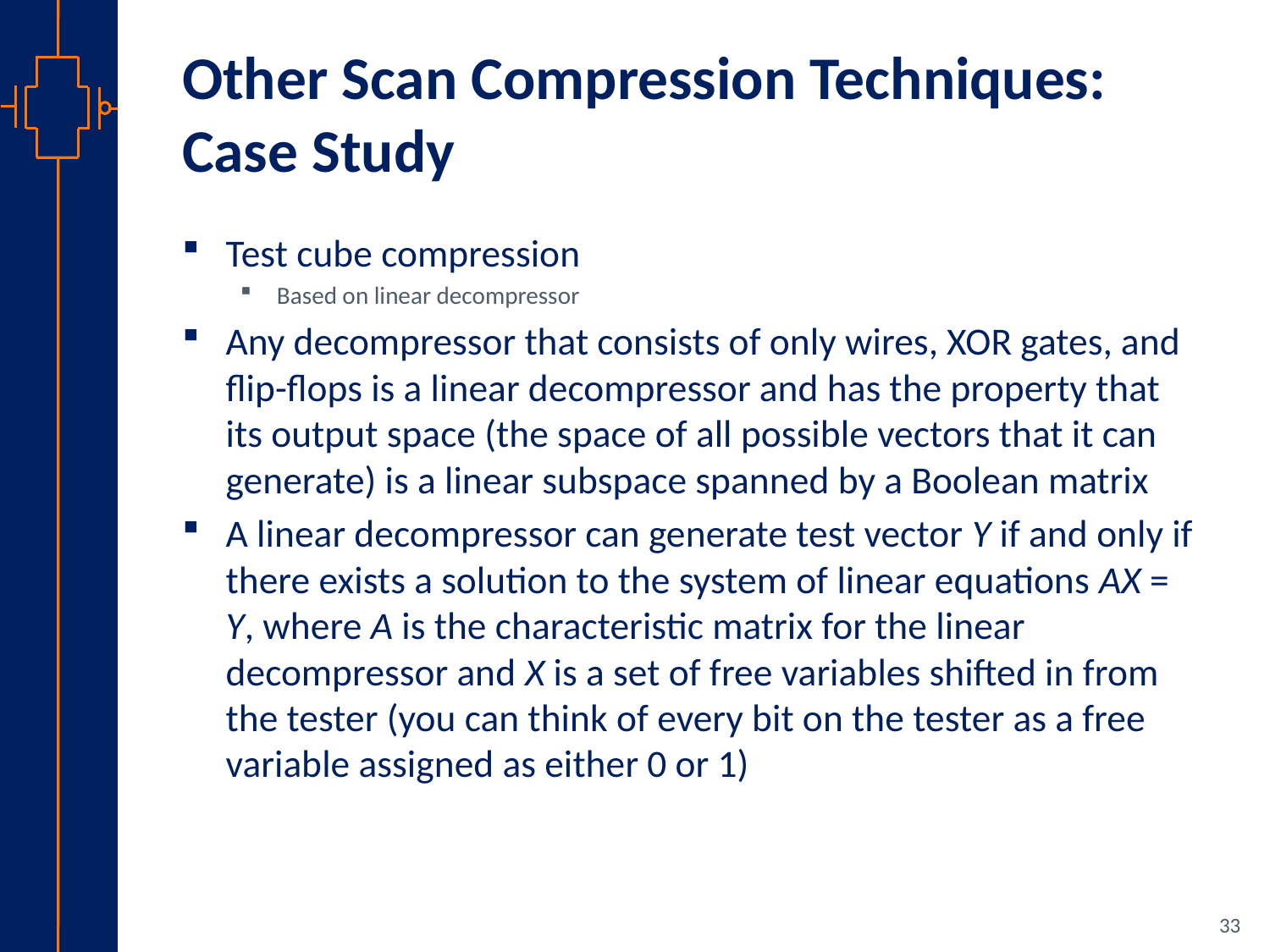

# Other Scan Compression Techniques: Case Study
Test cube compression
Based on linear decompressor
Any decompressor that consists of only wires, XOR gates, and flip-flops is a linear decompressor and has the property that its output space (the space of all possible vectors that it can generate) is a linear subspace spanned by a Boolean matrix
A linear decompressor can generate test vector Y if and only if there exists a solution to the system of linear equations AX = Y, where A is the characteristic matrix for the linear decompressor and X is a set of free variables shifted in from the tester (you can think of every bit on the tester as a free variable assigned as either 0 or 1)

33